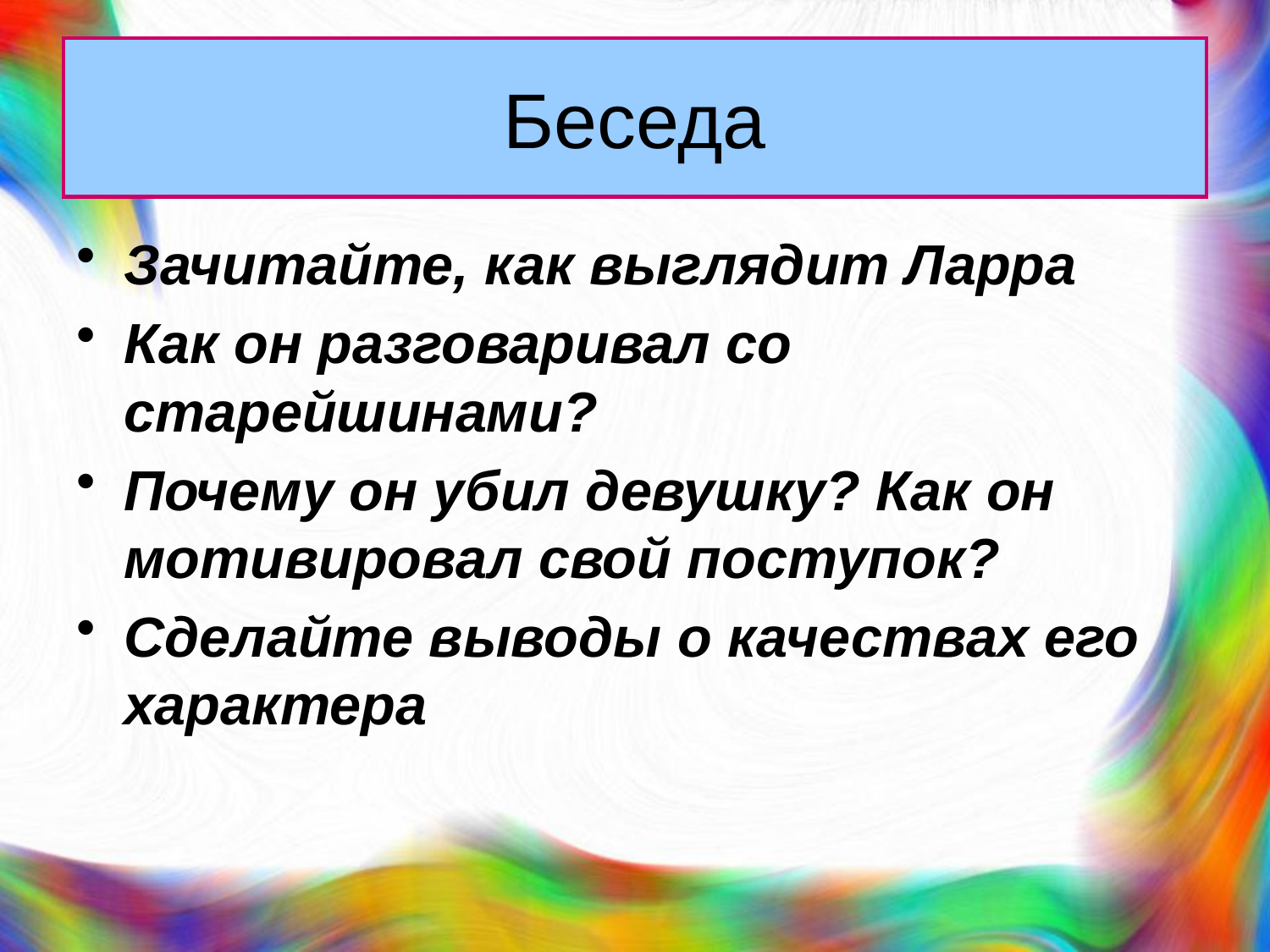

# Беседа
Зачитайте, как выглядит Ларра
Как он разговаривал со старейшинами?
Почему он убил девушку? Как он мотивировал свой поступок?
Сделайте выводы о качествах его характера